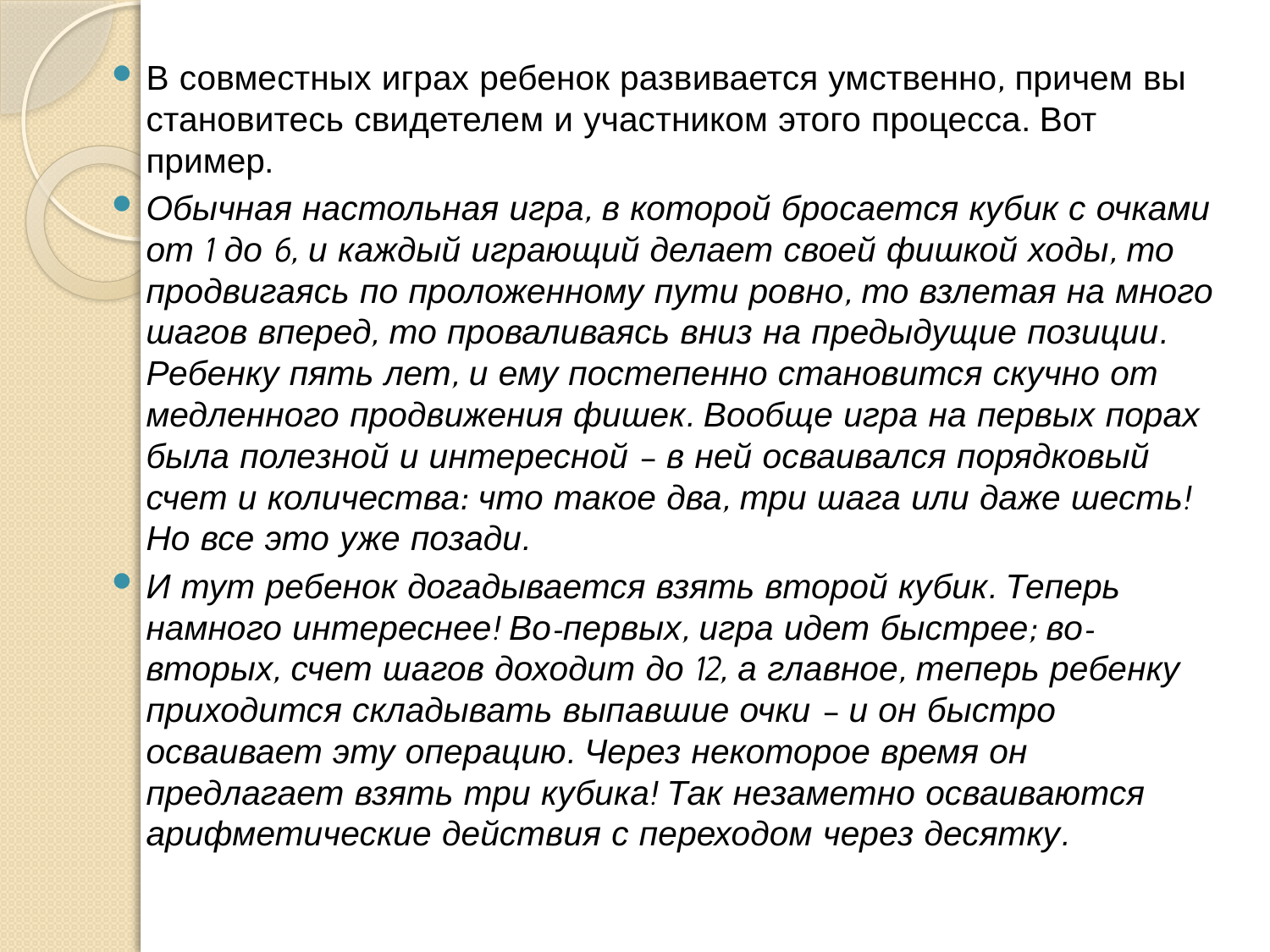

В совместных играх ребенок развивается умственно, причем вы становитесь свидетелем и участником этого процесса. Вот пример.
Обычная настольная игра, в которой бросается кубик с очками от 1 до 6, и каждый играющий делает своей фишкой ходы, то продвигаясь по проложенному пути ровно, то взлетая на много шагов вперед, то проваливаясь вниз на предыдущие позиции. Ребенку пять лет, и ему постепенно становится скучно от медленного продвижения фишек. Вообще игра на первых порах была полезной и интересной – в ней осваивался порядковый счет и количества: что такое два, три шага или даже шесть! Но все это уже позади.
И тут ребенок догадывается взять второй кубик. Теперь намного интереснее! Во-первых, игра идет быстрее; во-вторых, счет шагов доходит до 12, а главное, теперь ребенку приходится складывать выпавшие очки – и он быстро осваивает эту операцию. Через некоторое время он предлагает взять три кубика! Так незаметно осваиваются арифметические действия с переходом через десятку.